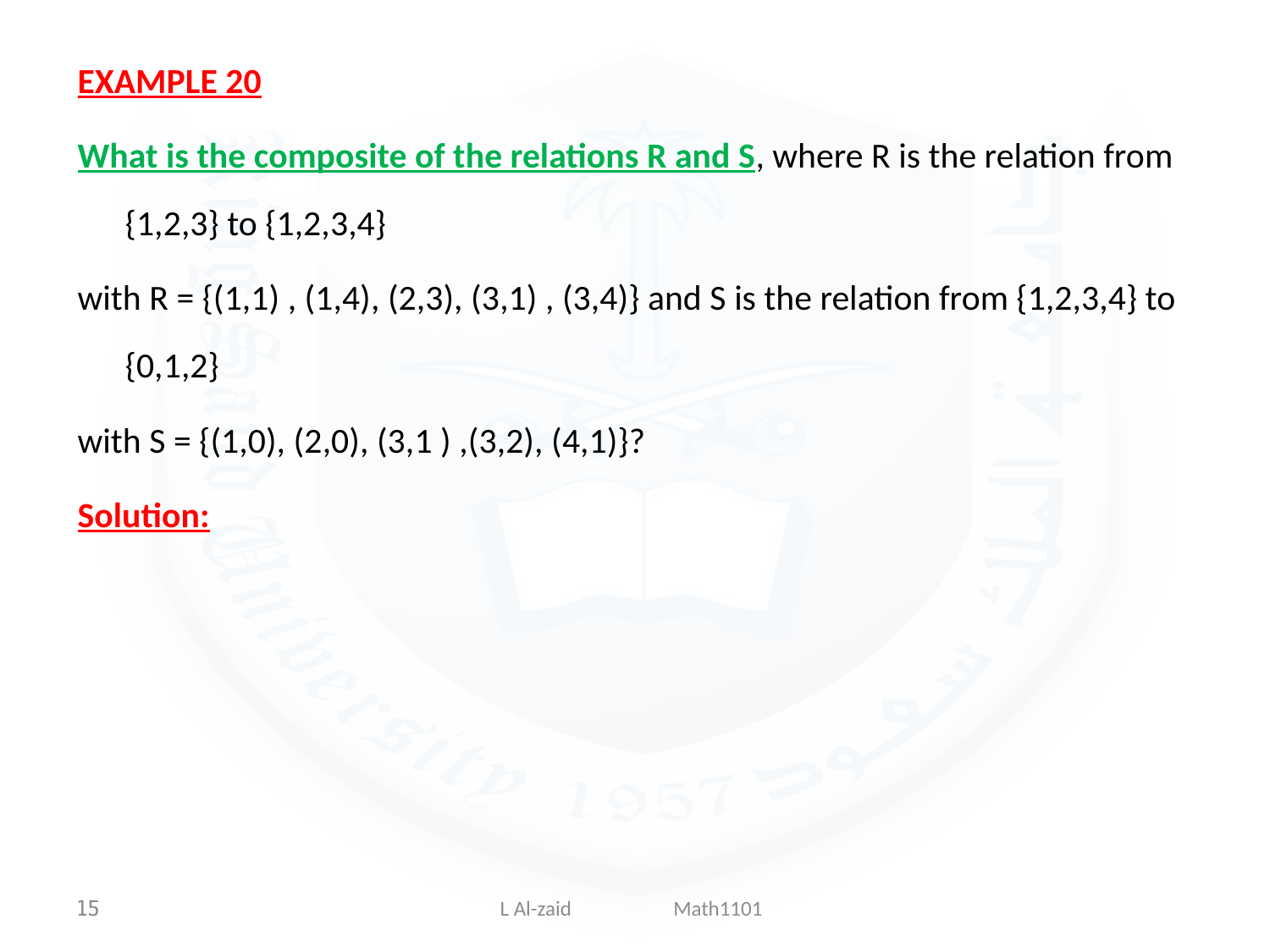

EXAMPLE 20
What is the composite of the relations R and S, where R is the relation from {1,2,3} to {1,2,3,4}
with R = {(1,1) , (1,4), (2,3), (3,1) , (3,4)} and S is the relation from {1,2,3,4} to {0,1,2}
with S = {(1,0), (2,0), (3,1 ) ,(3,2), (4,1)}?
Solution:
15
 L Al-zaid                     Math1101